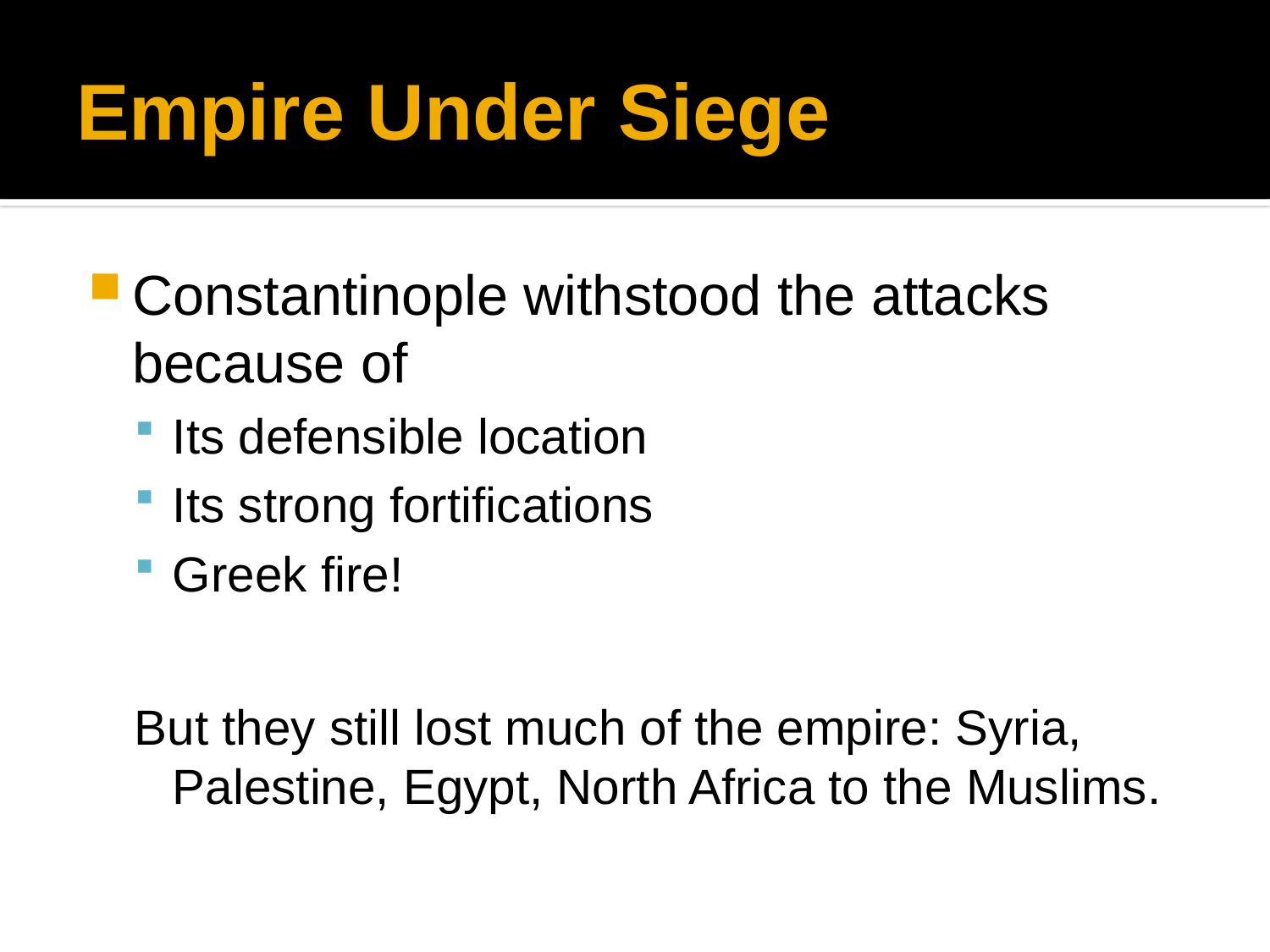

# Empire Under Siege
Constantinople withstood the attacks because of
Its defensible location
Its strong fortifications
Greek fire!

But they still lost much of the empire: Syria, Palestine, Egypt, North Africa to the Muslims.